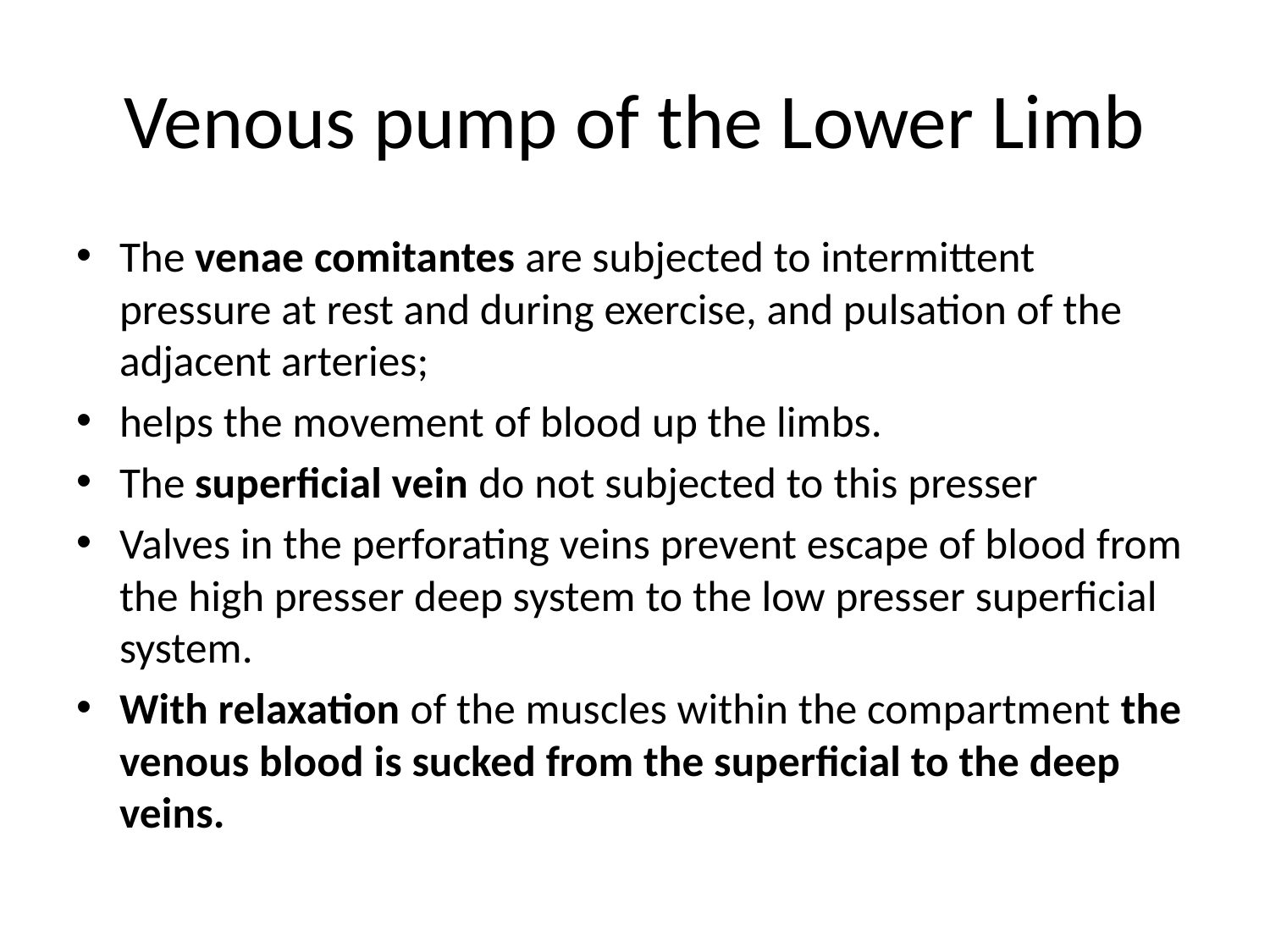

# Venous pump of the Lower Limb
The venae comitantes are subjected to intermittent pressure at rest and during exercise, and pulsation of the adjacent arteries;
helps the movement of blood up the limbs.
The superficial vein do not subjected to this presser
Valves in the perforating veins prevent escape of blood from the high presser deep system to the low presser superficial system.
With relaxation of the muscles within the compartment the venous blood is sucked from the superficial to the deep veins.